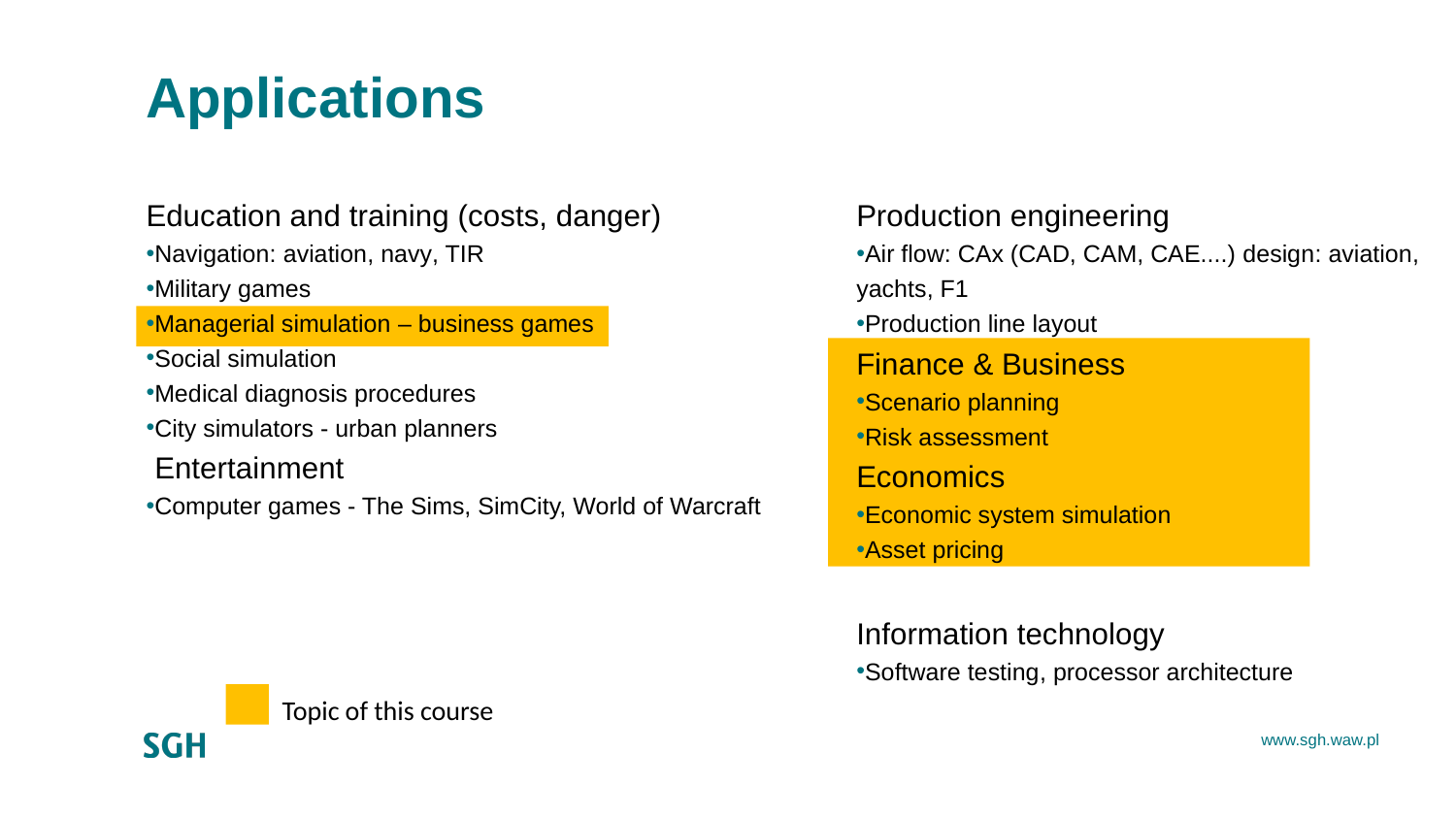

# Applications
Education and training (costs, danger)
Navigation: aviation, navy, TIR
Military games
Managerial simulation – business games
Social simulation
Medical diagnosis procedures
City simulators - urban planners
 Entertainment
Computer games - The Sims, SimCity, World of Warcraft
Production engineering
Air flow: CAx (CAD, CAM, CAE....) design: aviation, yachts, F1
Production line layout
Finance & Business
Scenario planning
Risk assessment
Economics
Economic system simulation
Asset pricing

Information technology
Software testing, processor architecture

Topic of this course